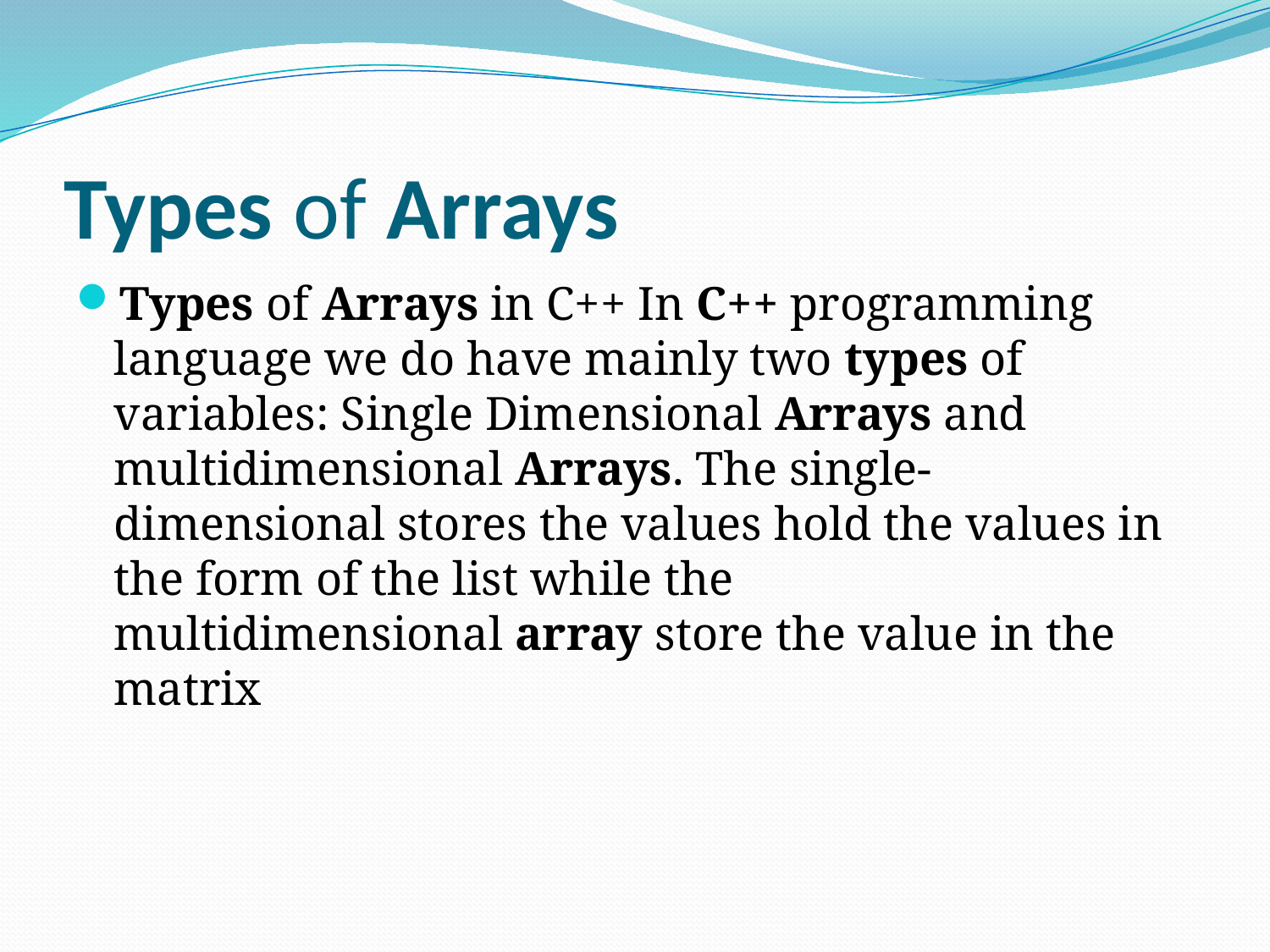

# Types of Arrays
Types of Arrays in C++ In C++ programming language we do have mainly two types of variables: Single Dimensional Arrays and multidimensional Arrays. The single-dimensional stores the values hold the values in the form of the list while the multidimensional array store the value in the matrix